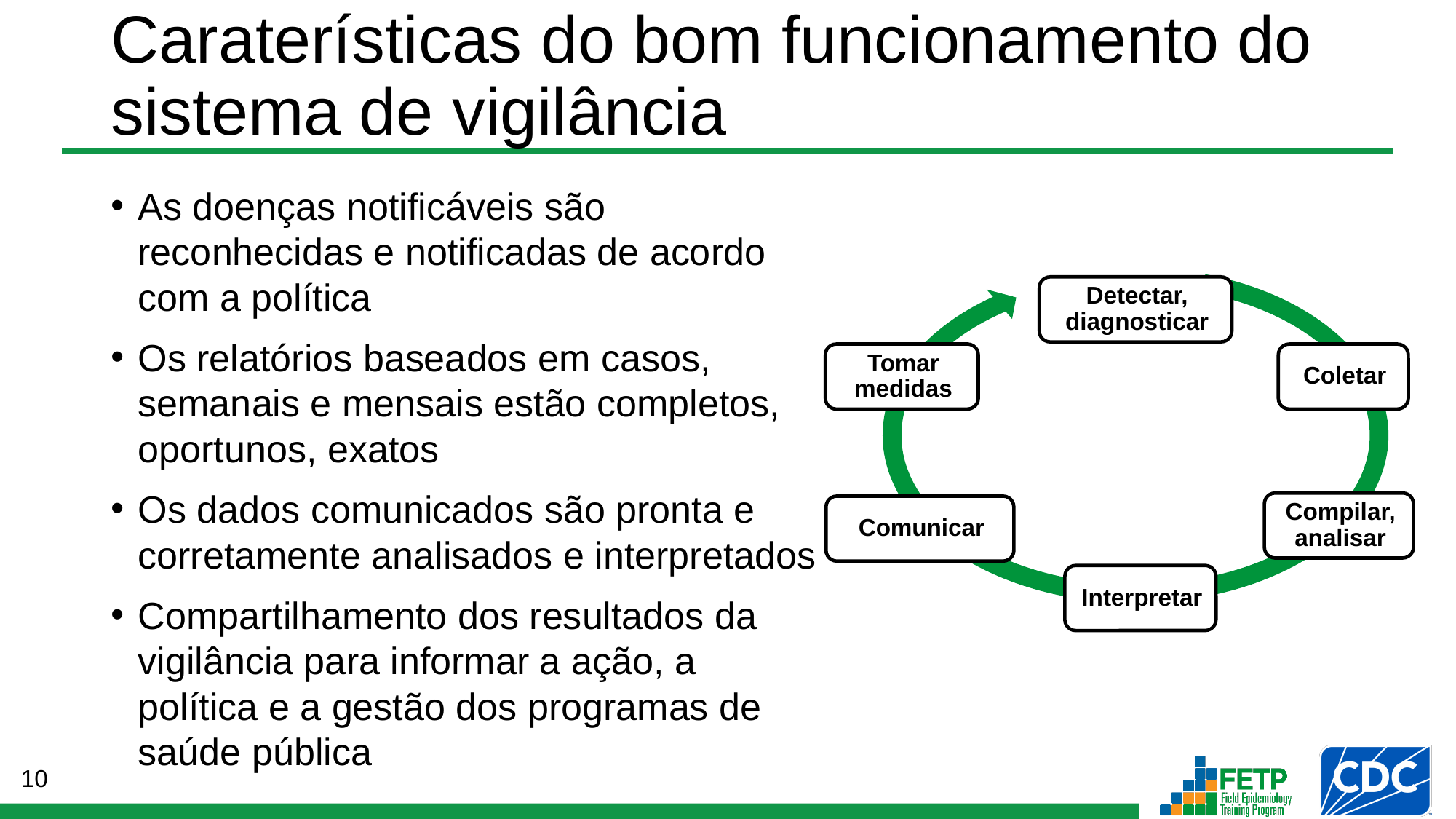

# Caraterísticas do bom funcionamento do sistema de vigilância
As doenças notificáveis são reconhecidas e notificadas de acordo com a política
Os relatórios baseados em casos, semanais e mensais estão completos,
oportunos, exatos
Os dados comunicados são pronta e corretamente analisados e interpretados
Compartilhamento dos resultados da vigilância para informar a ação, a política e a gestão dos programas de saúde pública

Detectar, diagnosticar
Coletar
Compilar, analisar
Interpretar
Comunicar
Tomar medidas